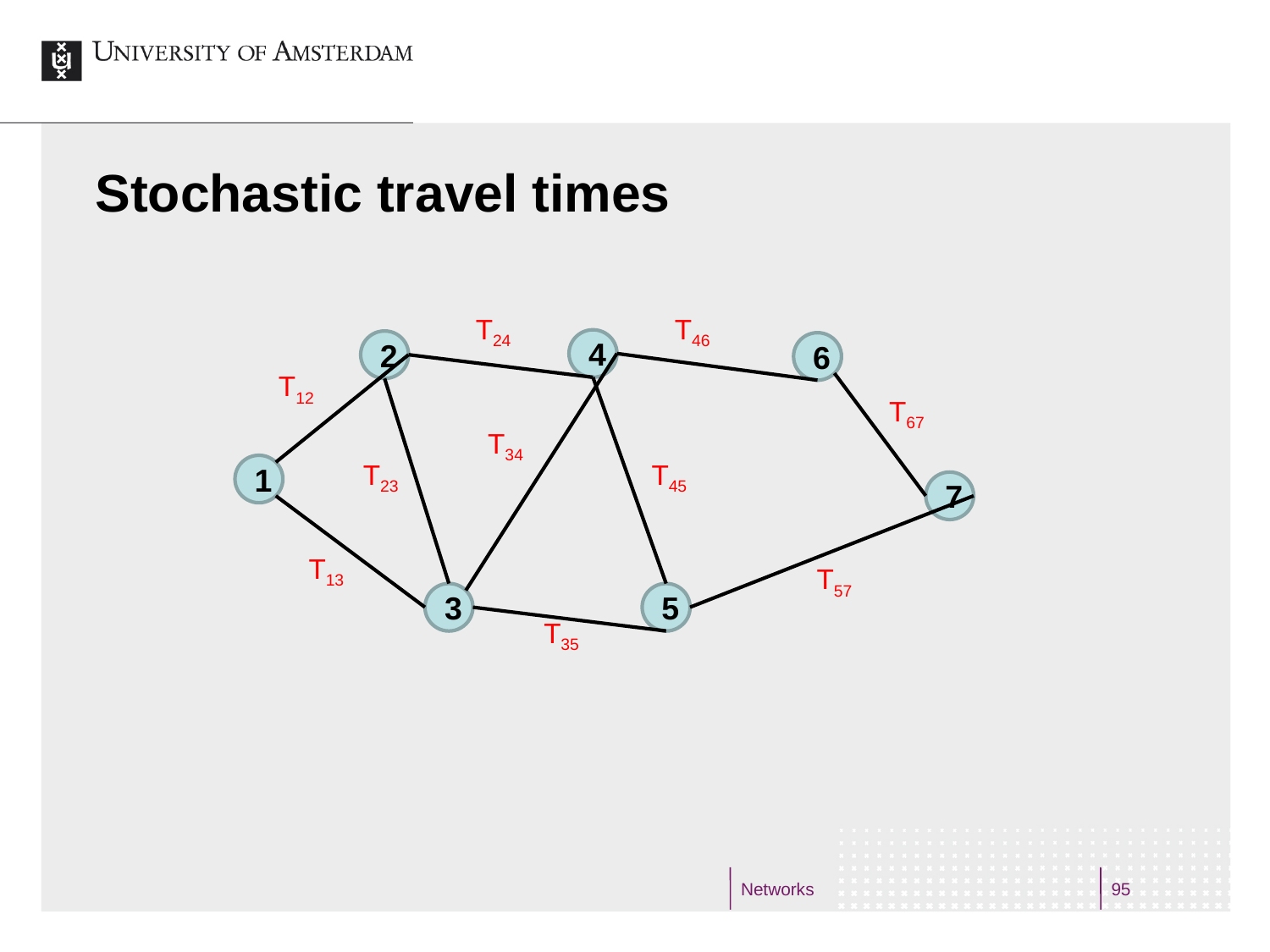

# Stochastic travel times
T24
T46

4
2
6
T12
T67
T34
T23
T45
1
7
T13
T57
3
5
T35
Networks
95